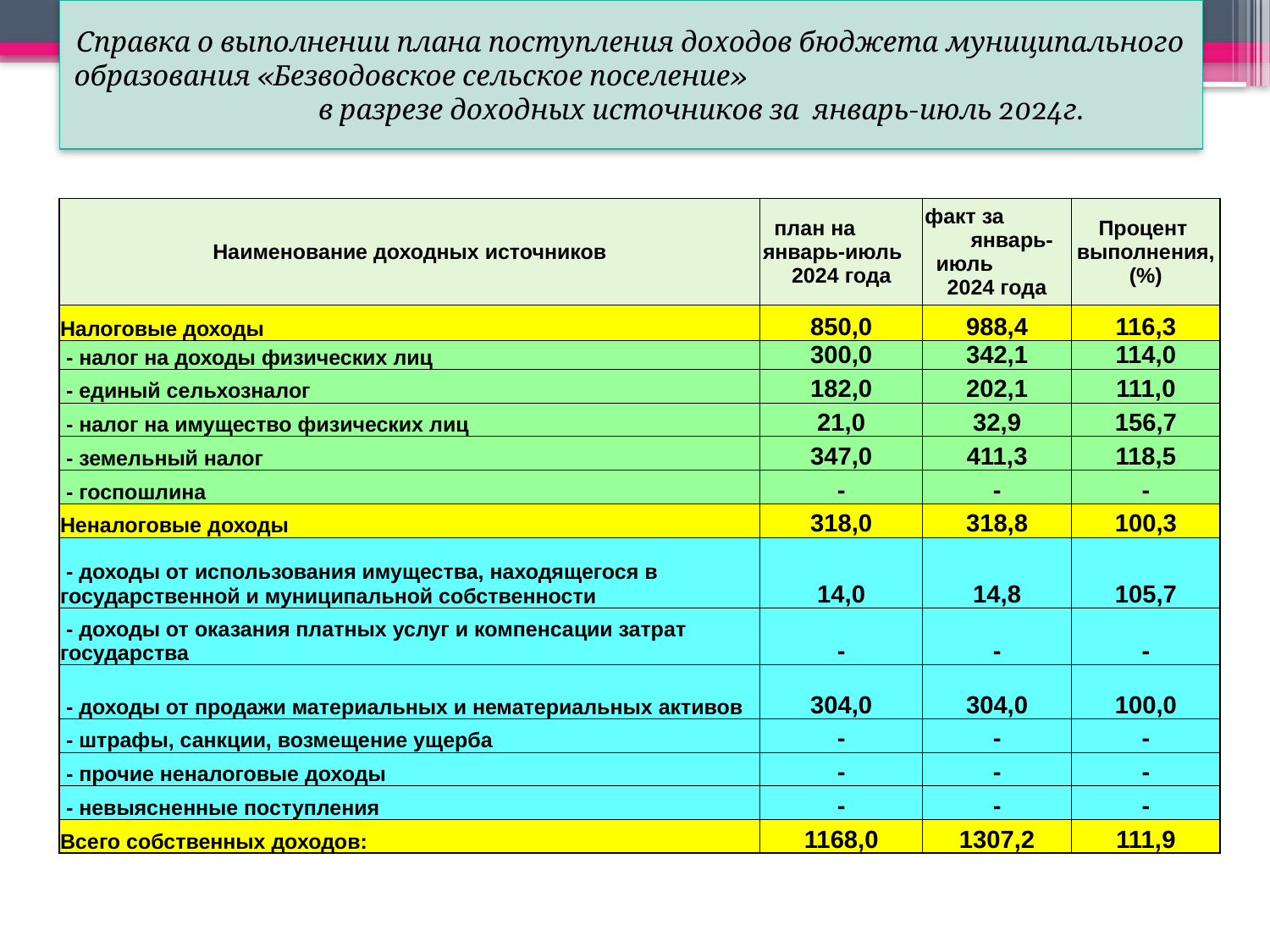

# Справка о выполнении плана поступления доходов бюджета муниципального образования «Безводовское сельское поселение»                                                                                       в разрезе доходных источников за  январь-июль 2024г.
| Наименование доходных источников | план на январь-июль 2024 года | факт за январь-июль 2024 года | Процент выполнения, (%) |
| --- | --- | --- | --- |
| Налоговые доходы | 850,0 | 988,4 | 116,3 |
| - налог на доходы физических лиц | 300,0 | 342,1 | 114,0 |
| - единый сельхозналог | 182,0 | 202,1 | 111,0 |
| - налог на имущество физических лиц | 21,0 | 32,9 | 156,7 |
| - земельный налог | 347,0 | 411,3 | 118,5 |
| - госпошлина | - | - | - |
| Неналоговые доходы | 318,0 | 318,8 | 100,3 |
| - доходы от использования имущества, находящегося в государственной и муниципальной собственности | 14,0 | 14,8 | 105,7 |
| - доходы от оказания платных услуг и компенсации затрат государства | - | - | - |
| - доходы от продажи материальных и нематериальных активов | 304,0 | 304,0 | 100,0 |
| - штрафы, санкции, возмещение ущерба | - | - | - |
| - прочие неналоговые доходы | - | - | - |
| - невыясненные поступления | - | - | - |
| Всего собственных доходов: | 1168,0 | 1307,2 | 111,9 |